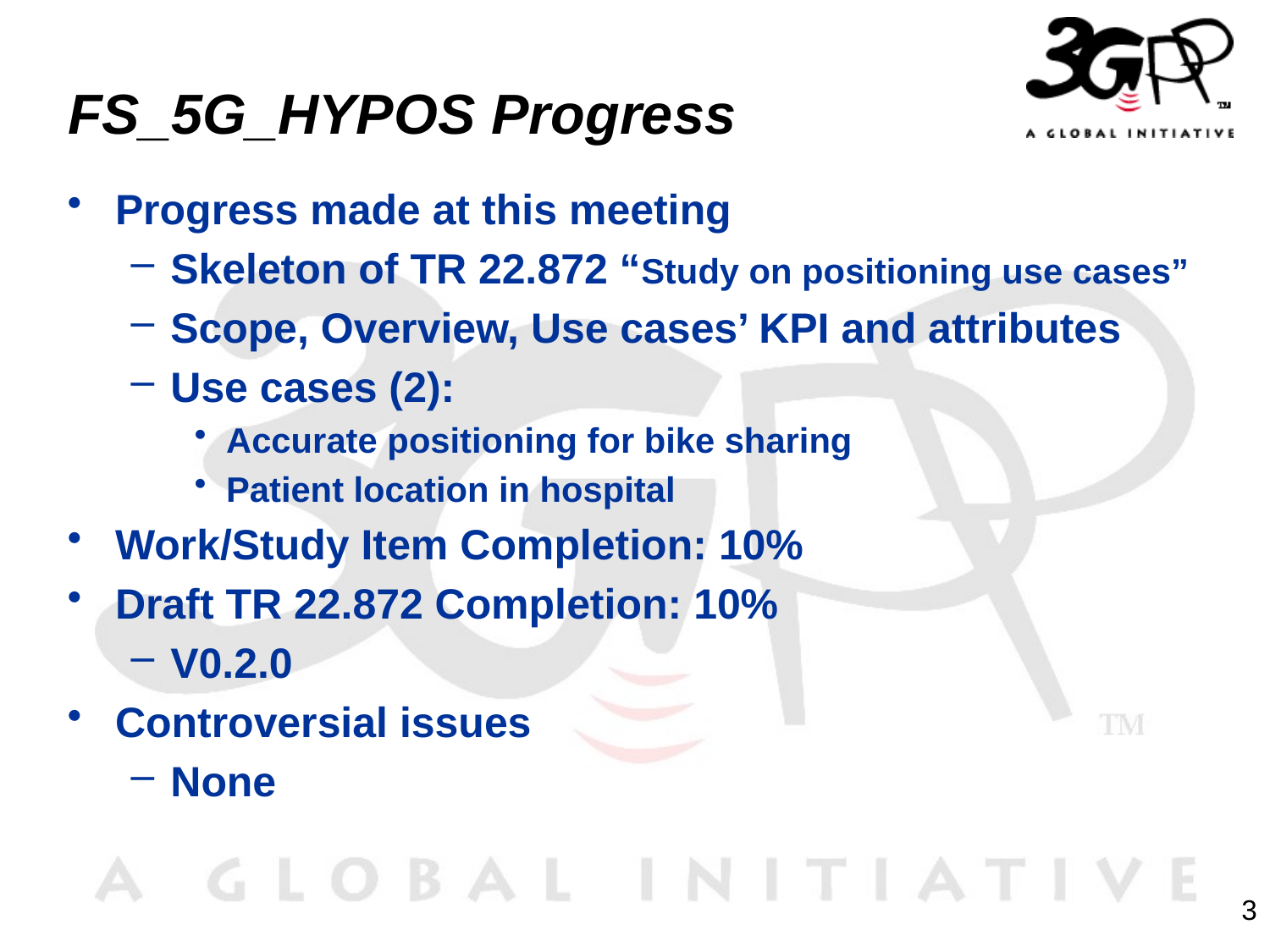

# FS_5G_HYPOS Progress
Progress made at this meeting
Skeleton of TR 22.872 “Study on positioning use cases”
Scope, Overview, Use cases’ KPI and attributes
Use cases (2):
Accurate positioning for bike sharing
Patient location in hospital
Work/Study Item Completion: 10%
Draft TR 22.872 Completion: 10%
V0.2.0
Controversial issues
None
3